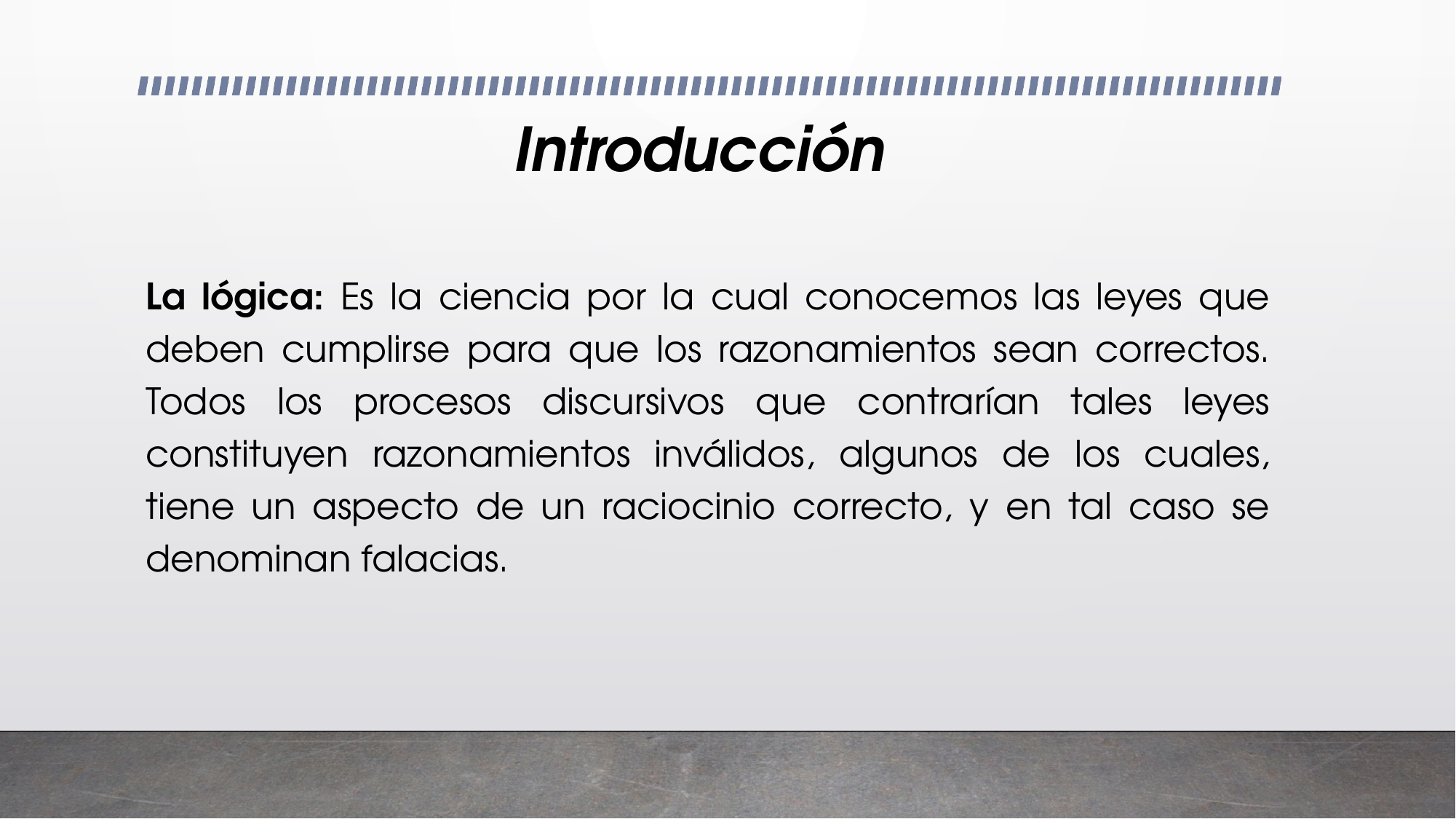

# Introducción
La lógica: Es la ciencia por la cual conocemos las leyes que deben cumplirse para que los razonamientos sean correctos. Todos los procesos discursivos que contrarían tales leyes constituyen razonamientos inválidos, algunos de los cuales, tiene un aspecto de un raciocinio correcto, y en tal caso se denominan falacias.